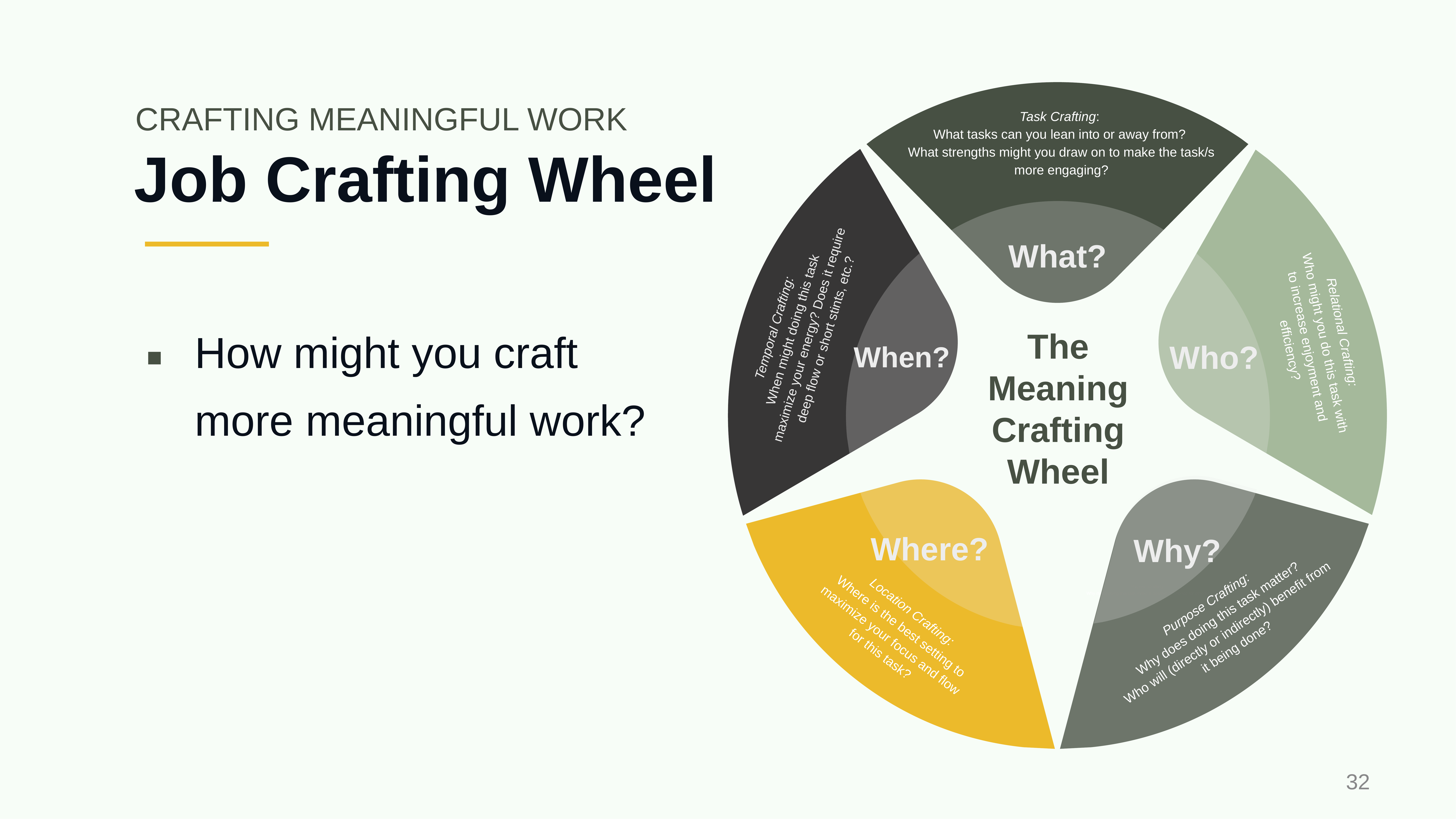

Task Crafting:
What tasks can you lean into or away from?
What strengths might you draw on to make the task/s more engaging?

What?
When?
Who?
Temporal Crafting:
When might doing this task
maximize your energy? Does it require deep flow or short stints, etc.?

Relational Crafting:
Who might you do this task with
to increase enjoyment and efficiency?
The Meaning Crafting Wheel

Why?
Where?

Purpose Crafting:
Why might doing this task make a positive difference for others?

Purpose Crafting:
Why does doing this task matter?
Who will (directly or indirectly) benefit from it being done?

Location Crafting:
Where might doing this task to make     it more joyful?

Location Crafting:
Where is the best setting to maximize your focus and flow for this task?

CRAFTING MEANINGFUL WORK
# Job Crafting Wheel

How might you craft more meaningful work?
32